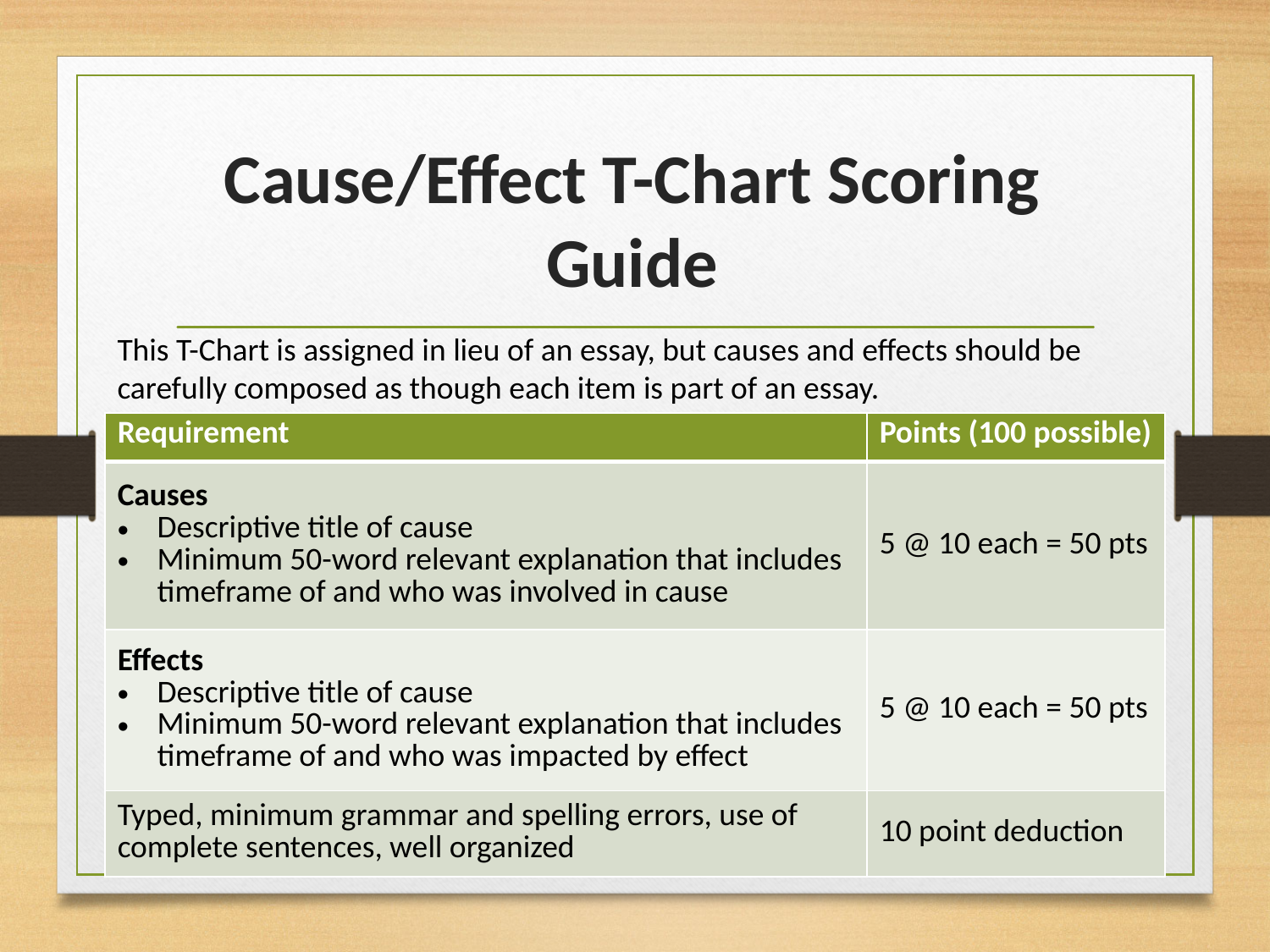

# Cause/Effect T-Chart Scoring Guide
This T-Chart is assigned in lieu of an essay, but causes and effects should be carefully composed as though each item is part of an essay.
| Requirement | Points (100 possible) |
| --- | --- |
| Causes Descriptive title of cause Minimum 50-word relevant explanation that includes timeframe of and who was involved in cause | 5 @ 10 each = 50 pts |
| Effects Descriptive title of cause Minimum 50-word relevant explanation that includes timeframe of and who was impacted by effect | 5 @ 10 each = 50 pts |
| Typed, minimum grammar and spelling errors, use of complete sentences, well organized | 10 point deduction |